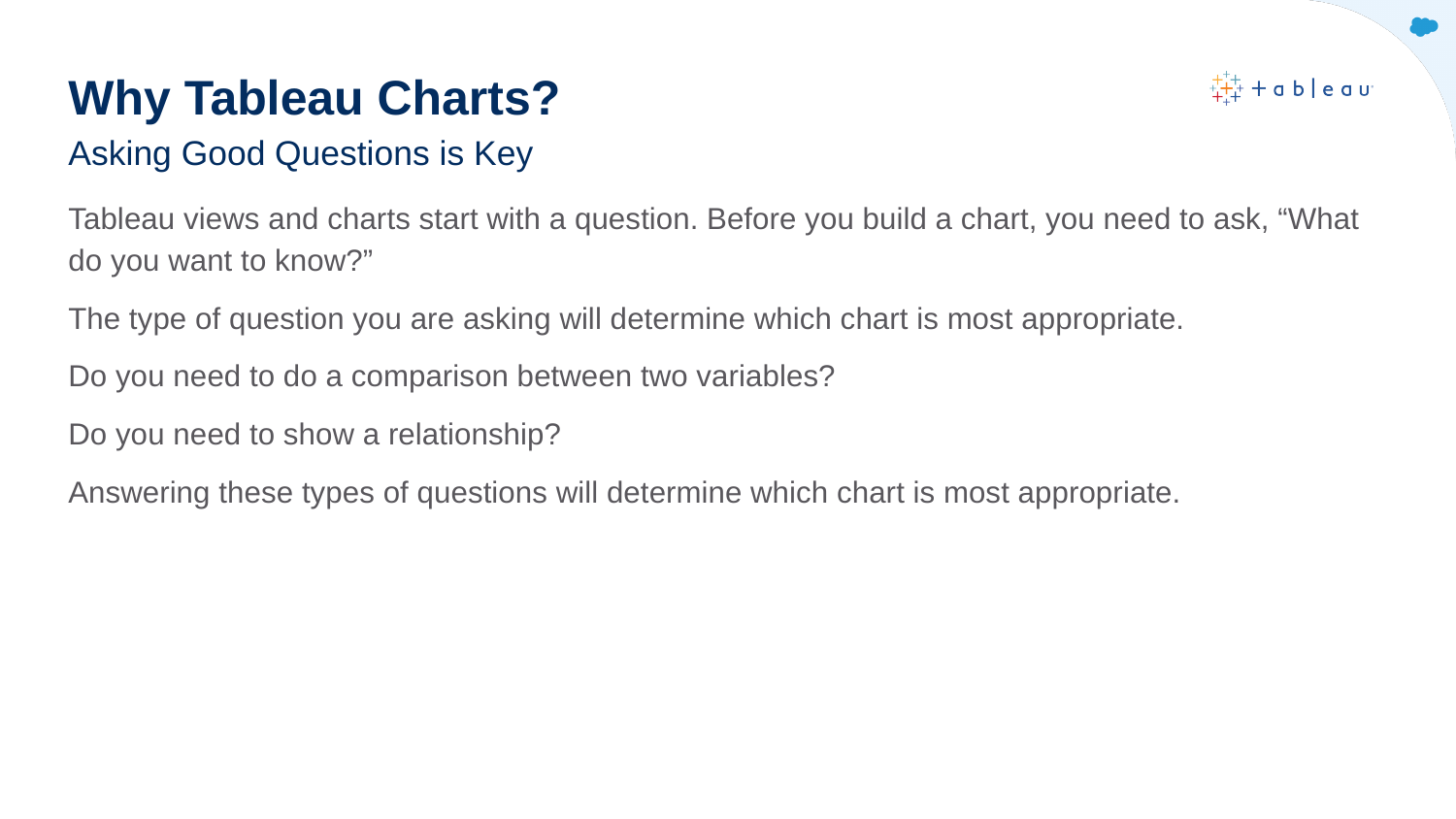

# Why Tableau Charts?
Asking Good Questions is Key

Tableau views and charts start with a question. Before you build a chart, you need to ask, “What do you want to know?”
The type of question you are asking will determine which chart is most appropriate.
Do you need to do a comparison between two variables?
Do you need to show a relationship?
Answering these types of questions will determine which chart is most appropriate.